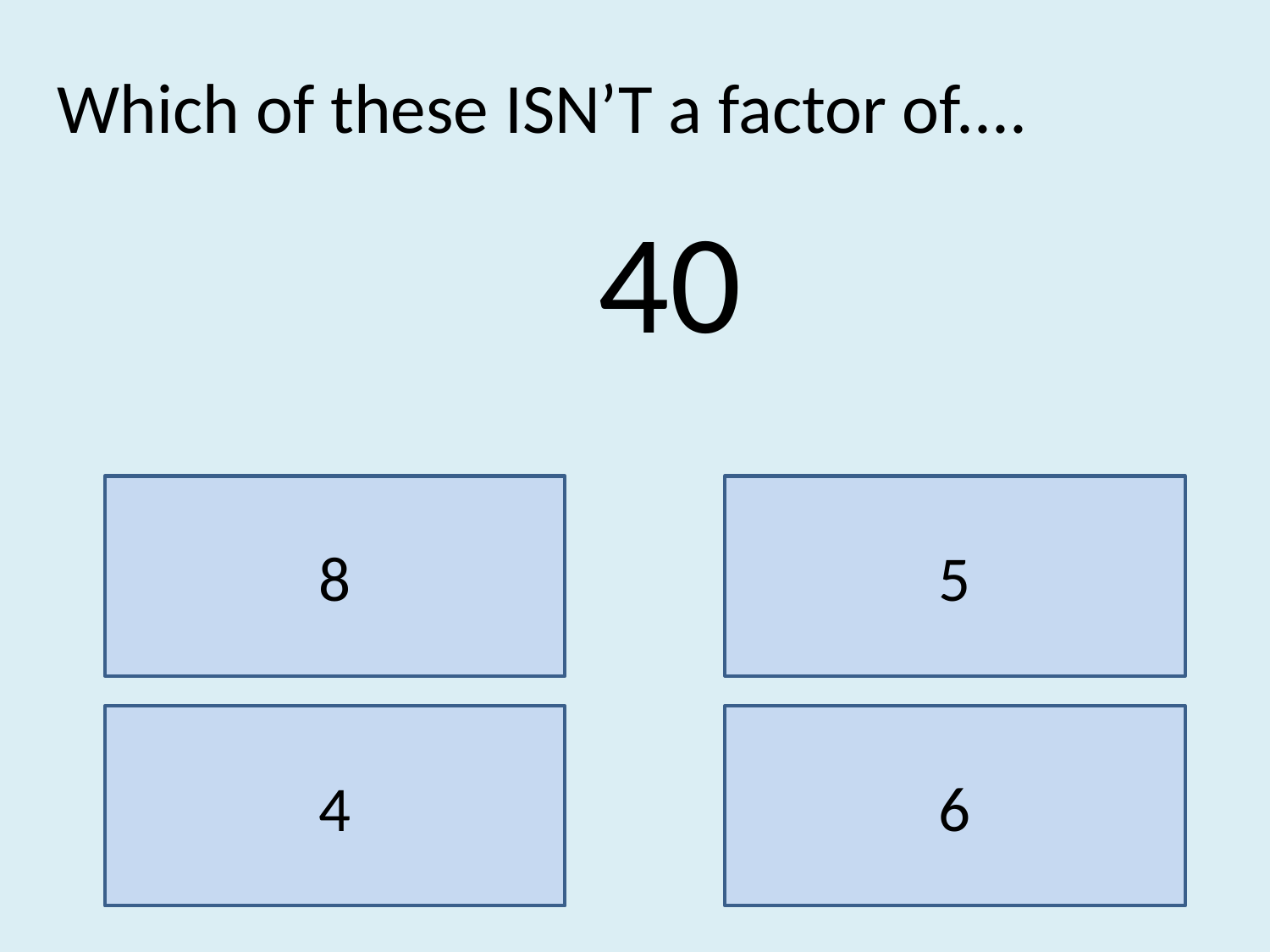

Which of these ISN’T a factor of....
40
8
5
4
6